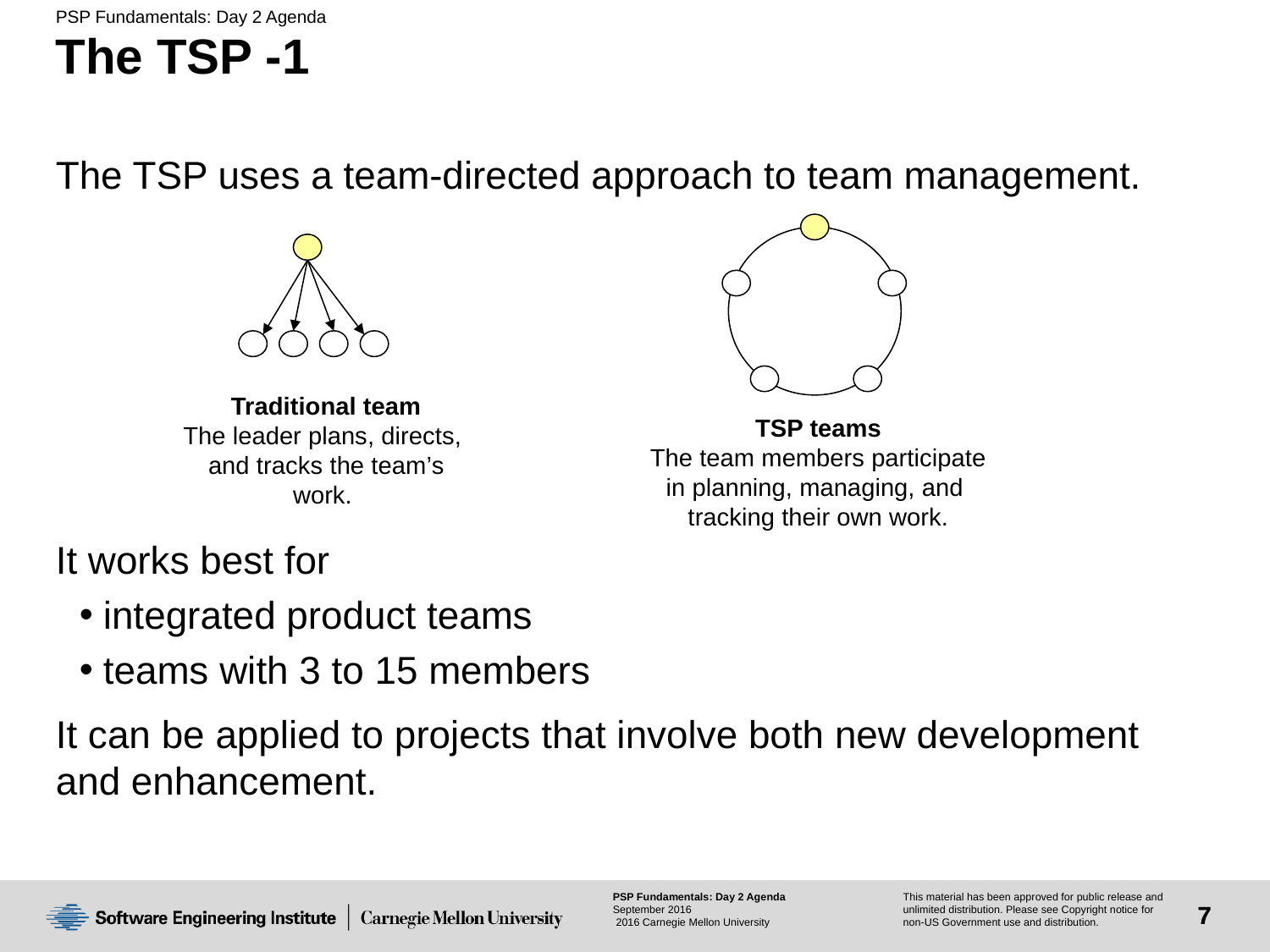

# The TSP -1
The TSP uses a team-directed approach to team management.

It works best for
integrated product teams
teams with 3 to 15 members
It can be applied to projects that involve both new development and enhancement.

TSP teams
The team members participate
in planning, managing, and
tracking their own work.

Traditional team
The leader plans, directs,
and tracks the team’s
work.